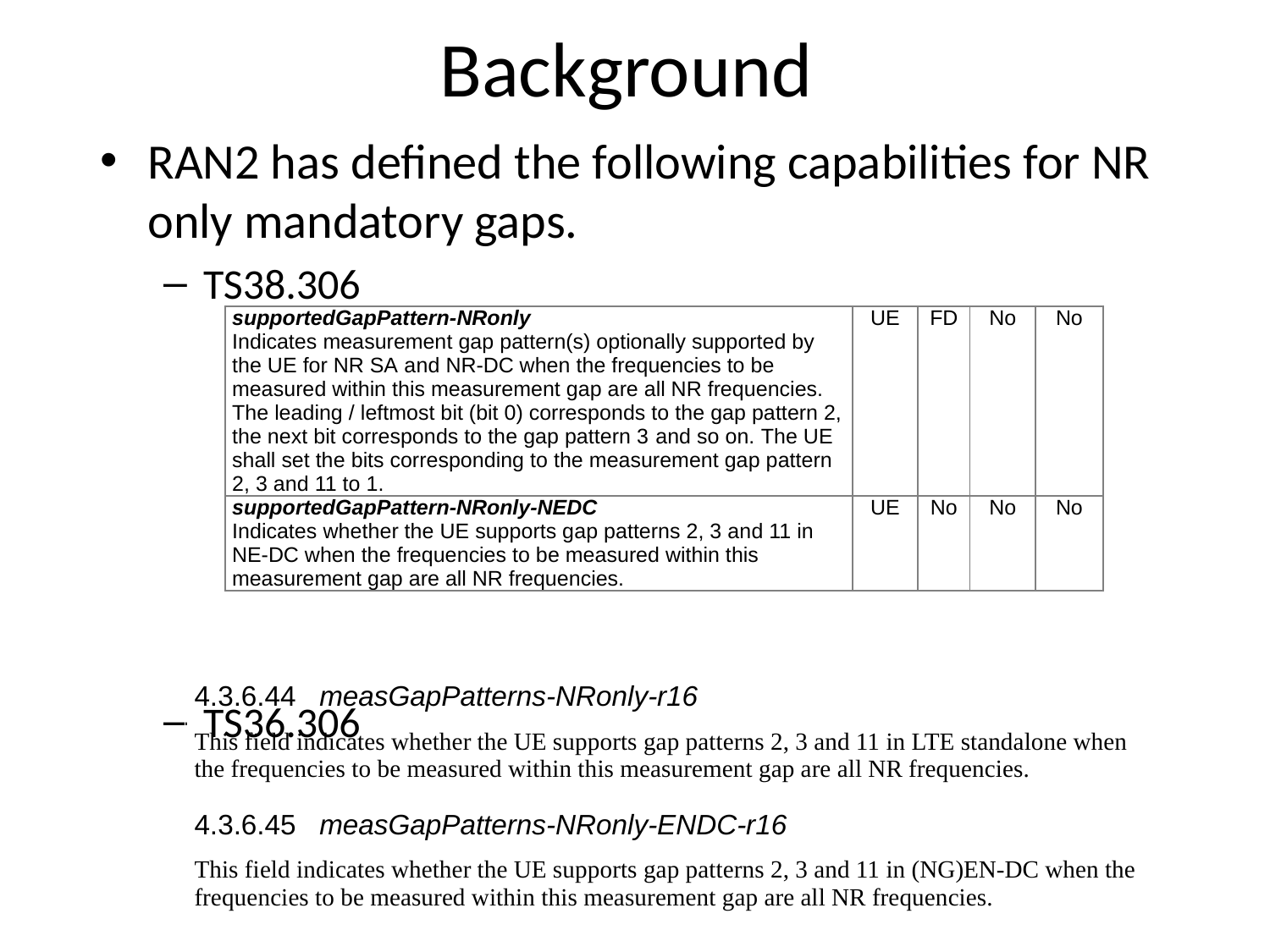

# Background
RAN2 has defined the following capabilities for NR only mandatory gaps.
TS38.306

TS36.306
| supportedGapPattern-NRonly Indicates measurement gap pattern(s) optionally supported by the UE for NR SA and NR-DC when the frequencies to be measured within this measurement gap are all NR frequencies. The leading / leftmost bit (bit 0) corresponds to the gap pattern 2, the next bit corresponds to the gap pattern 3 and so on. The UE shall set the bits corresponding to the measurement gap pattern 2, 3 and 11 to 1. | UE | FD | No | No |
| --- | --- | --- | --- | --- |
| supportedGapPattern-NRonly-NEDC Indicates whether the UE supports gap patterns 2, 3 and 11 in NE-DC when the frequencies to be measured within this measurement gap are all NR frequencies. | UE | No | No | No |
| 4.3.6.44 measGapPatterns-NRonly-r16 This field indicates whether the UE supports gap patterns 2, 3 and 11 in LTE standalone when the frequencies to be measured within this measurement gap are all NR frequencies. 4.3.6.45 measGapPatterns-NRonly-ENDC-r16 This field indicates whether the UE supports gap patterns 2, 3 and 11 in (NG)EN-DC when the frequencies to be measured within this measurement gap are all NR frequencies. |
| --- |
|  |
|  |